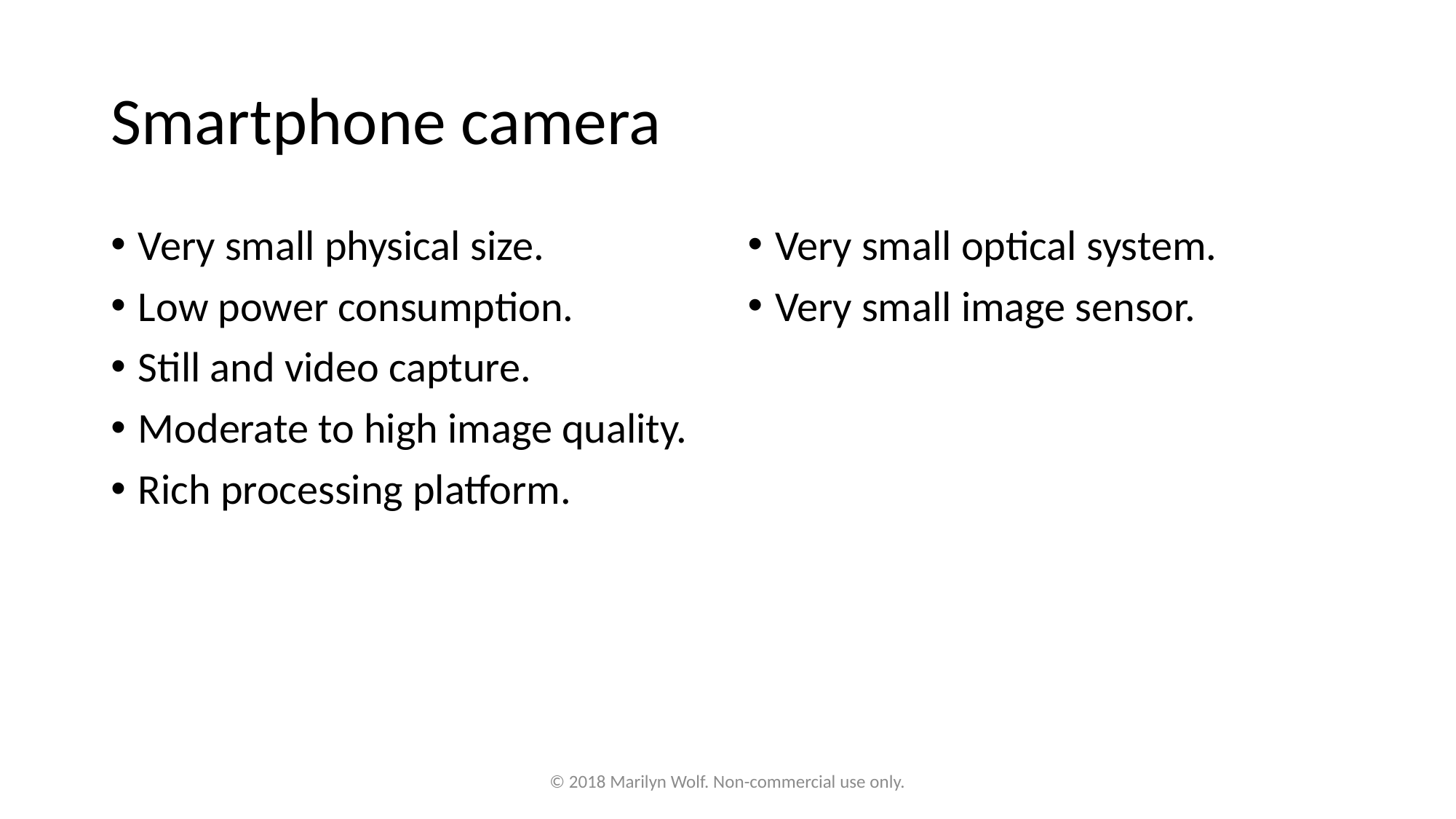

# Smartphone camera
Very small physical size.
Low power consumption.
Still and video capture.
Moderate to high image quality.
Rich processing platform.
Very small optical system.
Very small image sensor.
© 2018 Marilyn Wolf. Non-commercial use only.